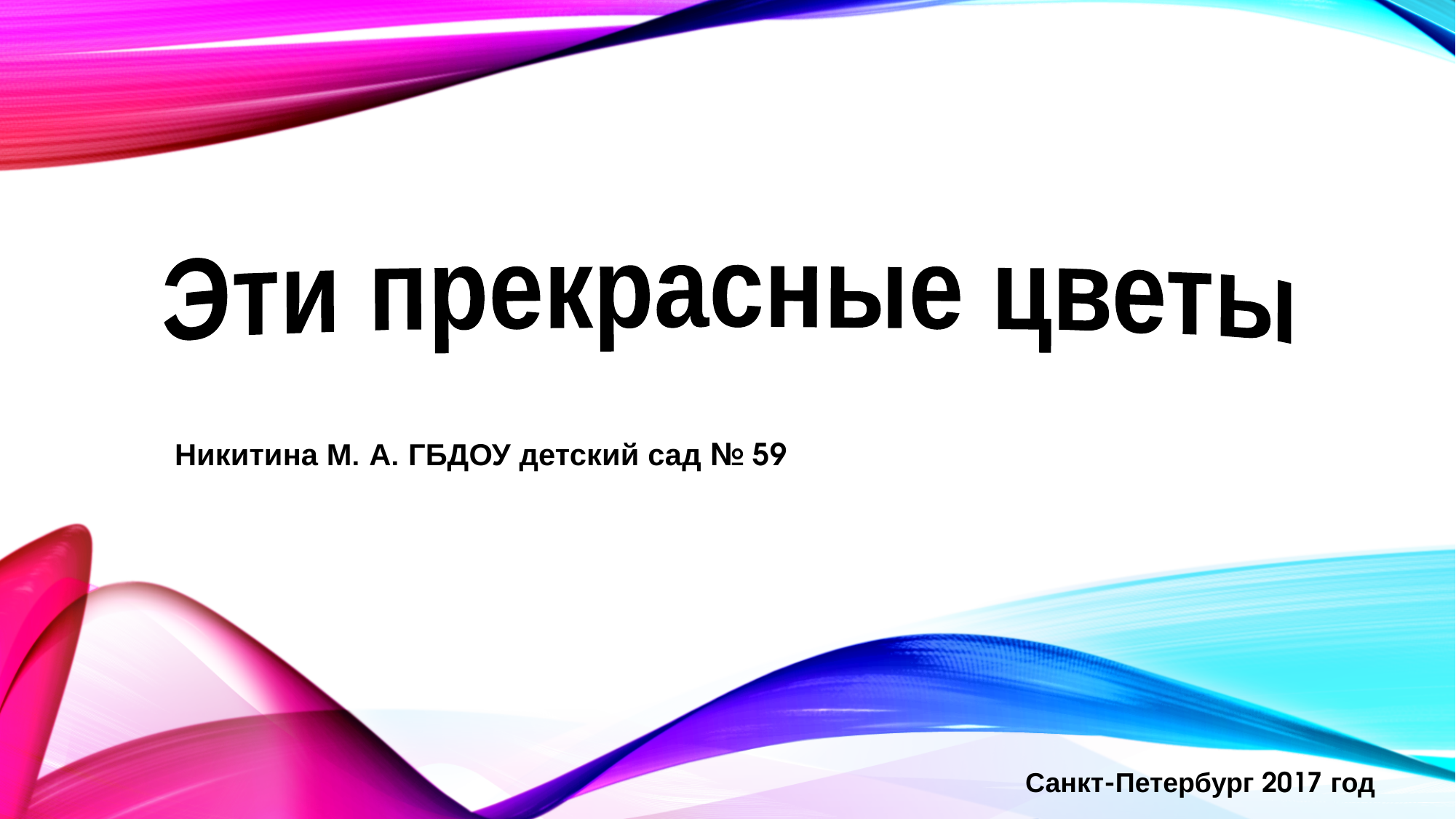

#
Эти прекрасные цветы
Никитина М. А. ГБДОУ детский сад № 59
Санкт-Петербург 2017 год